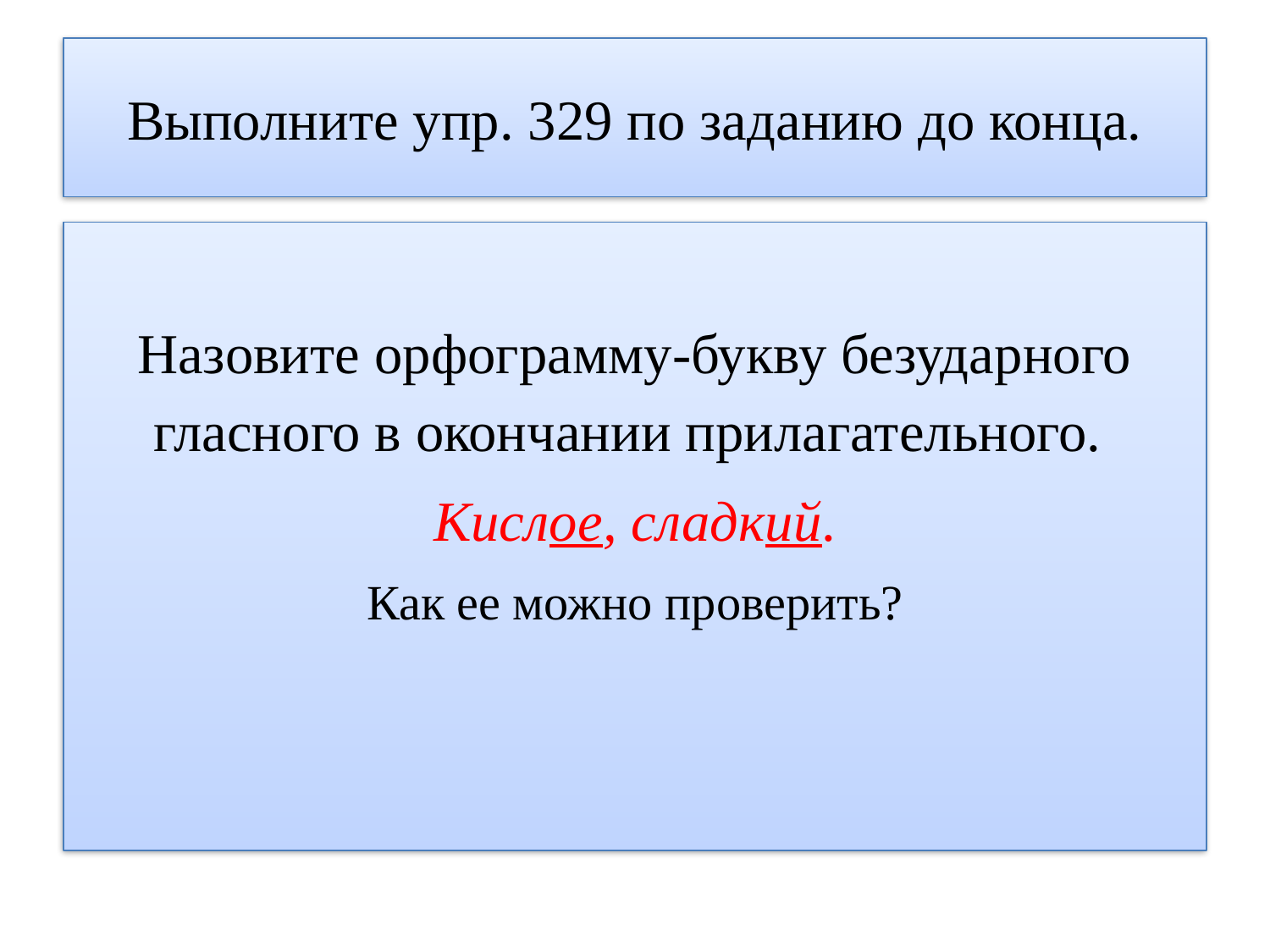

# Выполните упр. 329 по заданию до конца.

Назовите орфограмму-букву безударного гласного в окончании прилагательного.
Кислое, сладкий.
Как ее можно проверить?